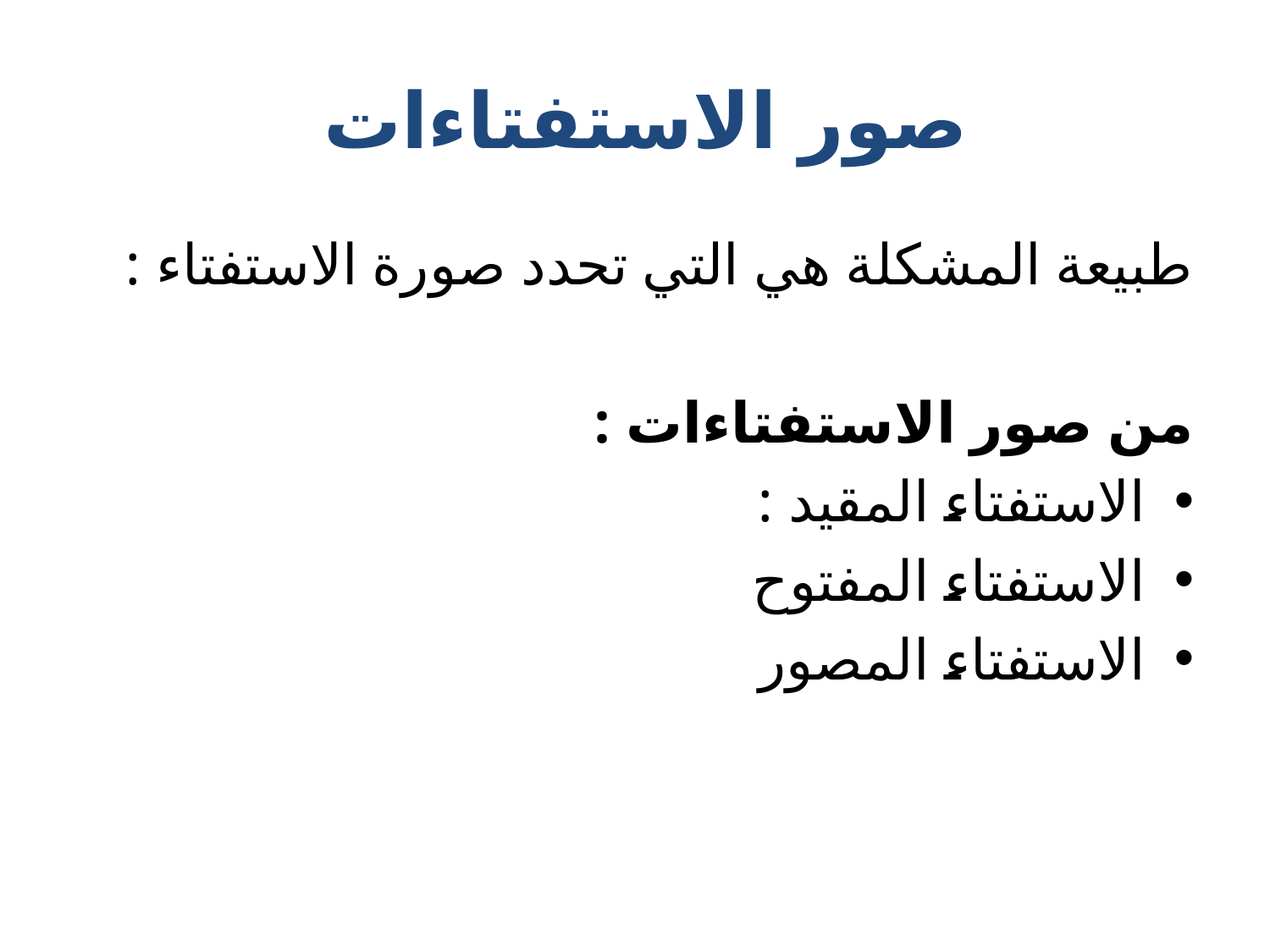

# صور الاستفتاءات
طبيعة المشكلة هي التي تحدد صورة الاستفتاء :

من صور الاستفتاءات :
الاستفتاء المقيد :
الاستفتاء المفتوح
الاستفتاء المصور